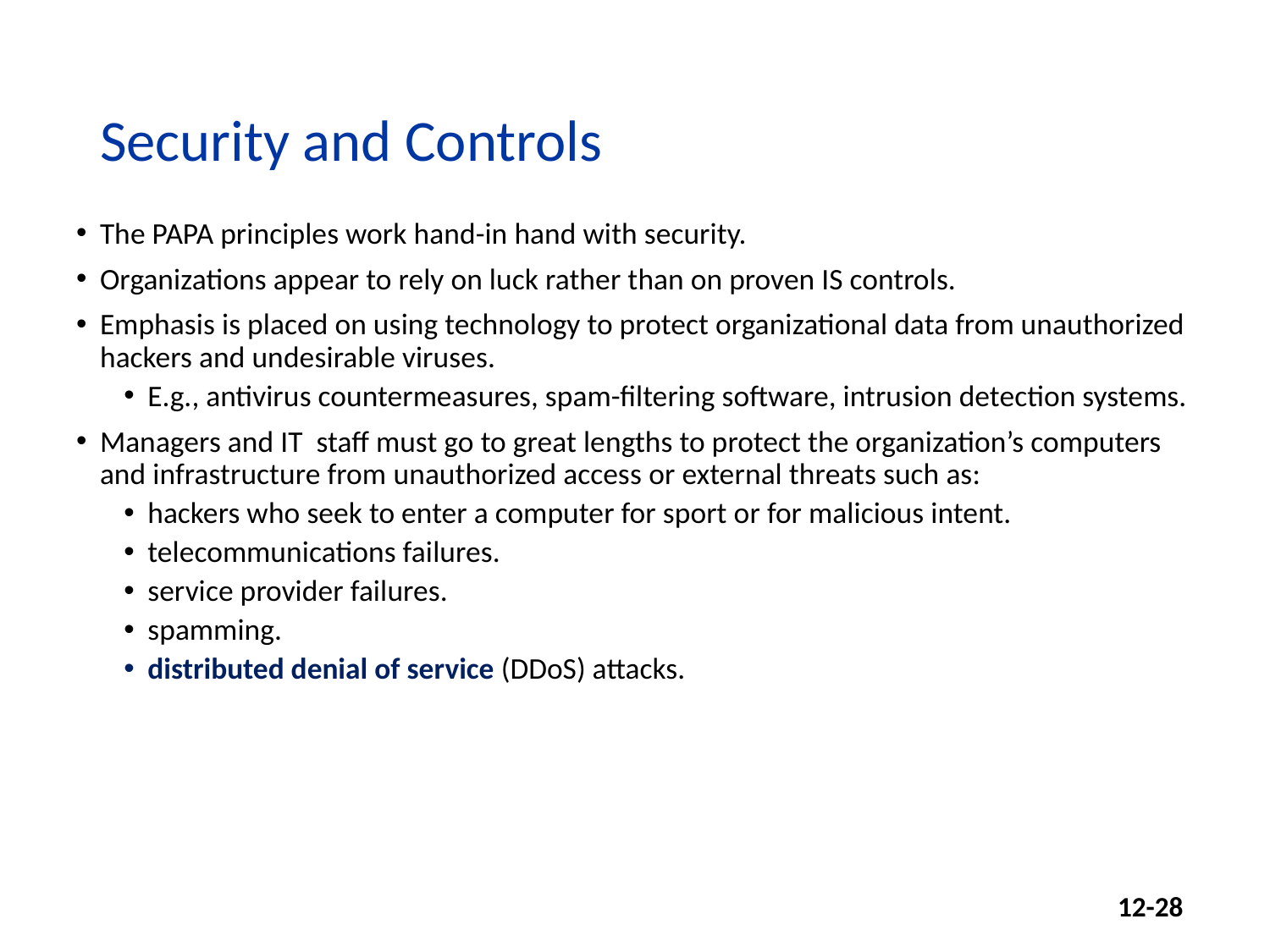

# Security and Controls
The PAPA principles work hand-in hand with security.
Organizations appear to rely on luck rather than on proven IS controls.
Emphasis is placed on using technology to protect organizational data from unauthorized hackers and undesirable viruses.
E.g., antivirus countermeasures, spam-filtering software, intrusion detection systems.
Managers and IT  staff must go to great lengths to protect the organization’s computers and infrastructure from unauthorized access or external threats such as:
hackers who seek to enter a computer for sport or for malicious intent.
telecommunications failures.
service provider failures.
spamming.
distributed denial of service (DDoS) attacks.